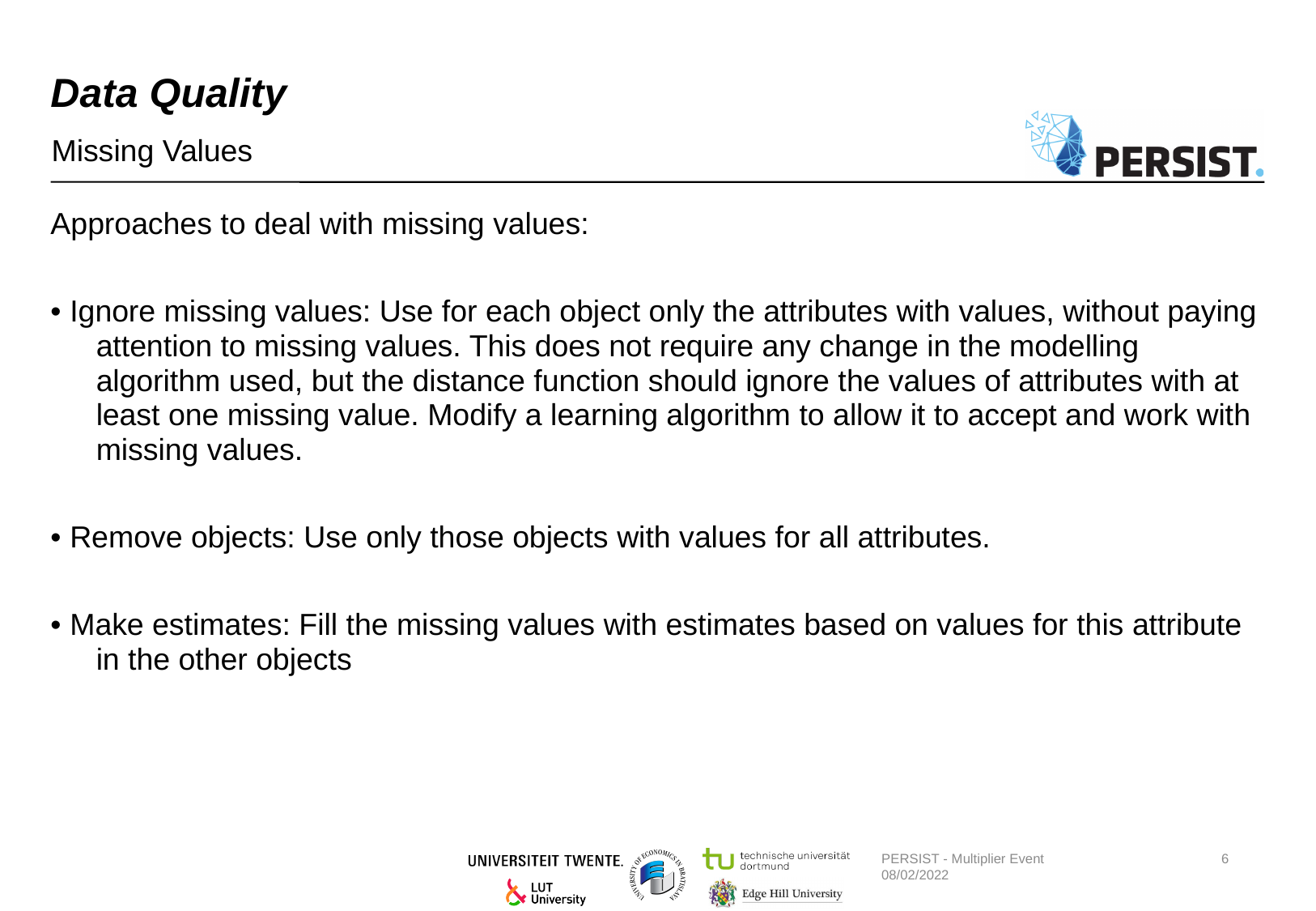

# Data Quality
Missing Values
Approaches to deal with missing values:

• Ignore missing values: Use for each object only the attributes with values, without paying attention to missing values. This does not require any change in the modelling algorithm used, but the distance function should ignore the values of attributes with at least one missing value. Modify a learning algorithm to allow it to accept and work with missing values.

• Remove objects: Use only those objects with values for all attributes.

• Make estimates: Fill the missing values with estimates based on values for this attribute in the other objects